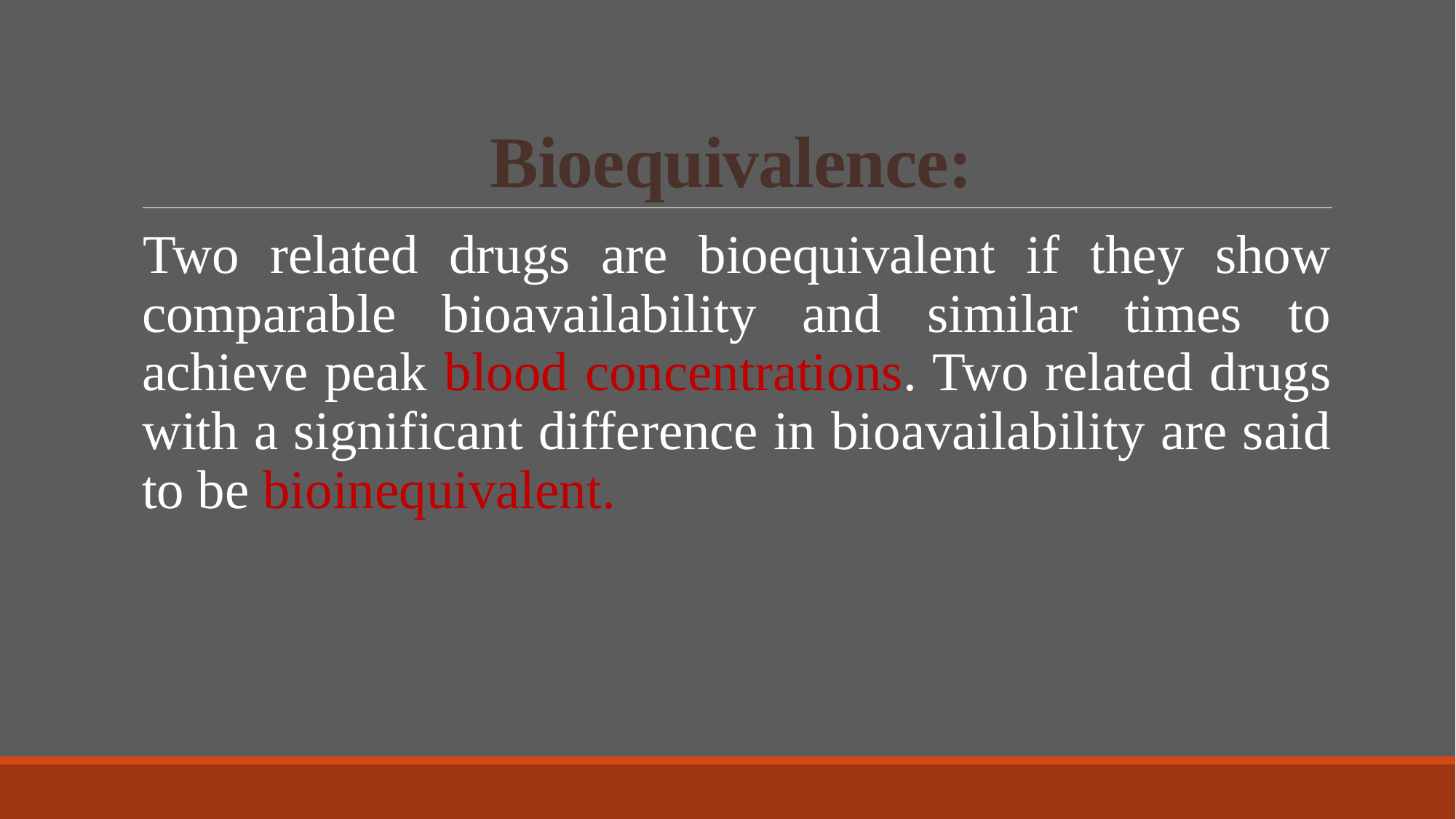

# Bioequivalence:
Two related drugs are bioequivalent if they show comparable bioavailability and similar times to achieve peak blood concentrations. Two related drugs with a significant difference in bioavailability are said to be bioinequivalent.